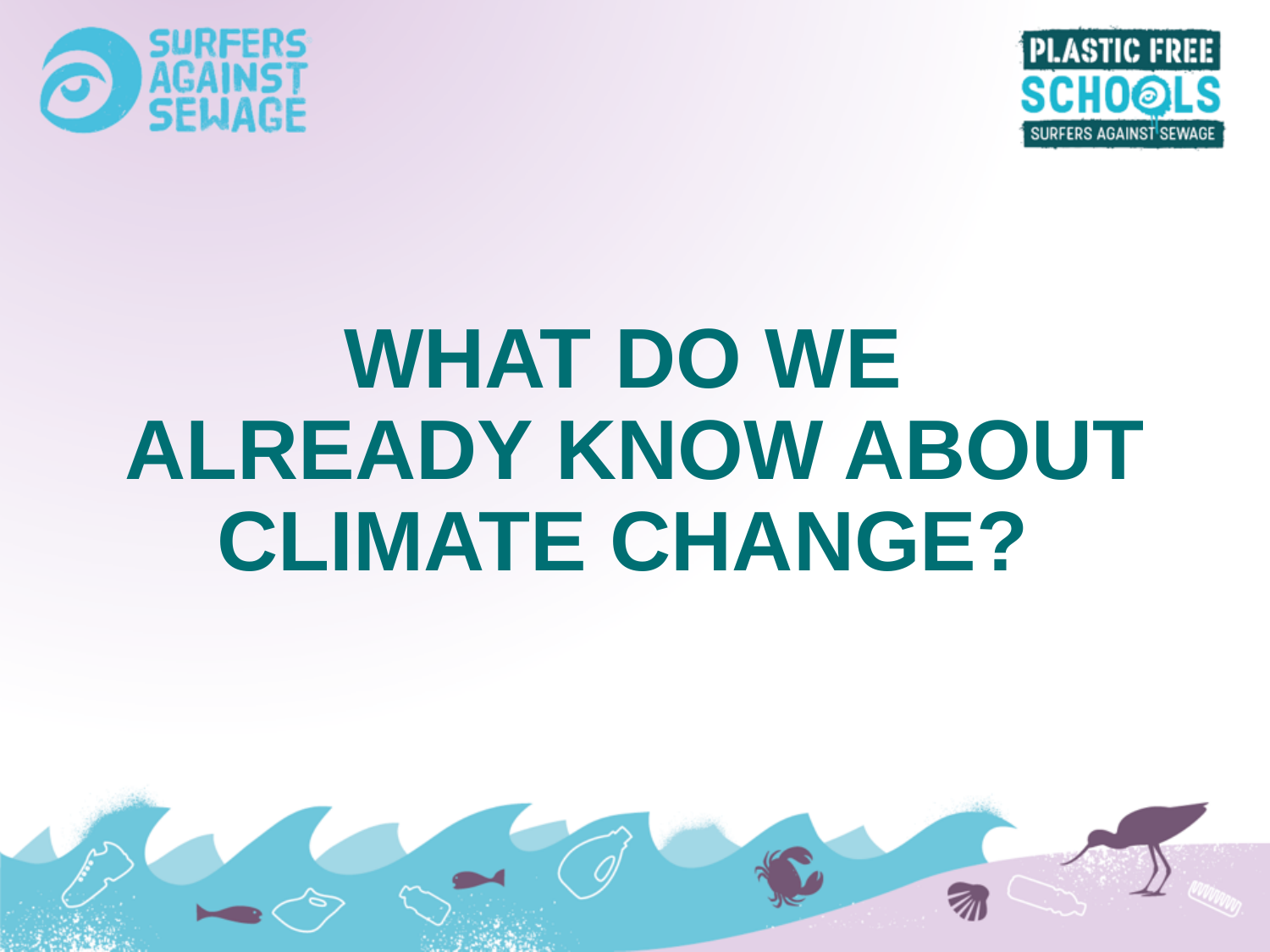

# WHAT DO WE ALREADY KNOW ABOUT CLIMATE CHANGE?